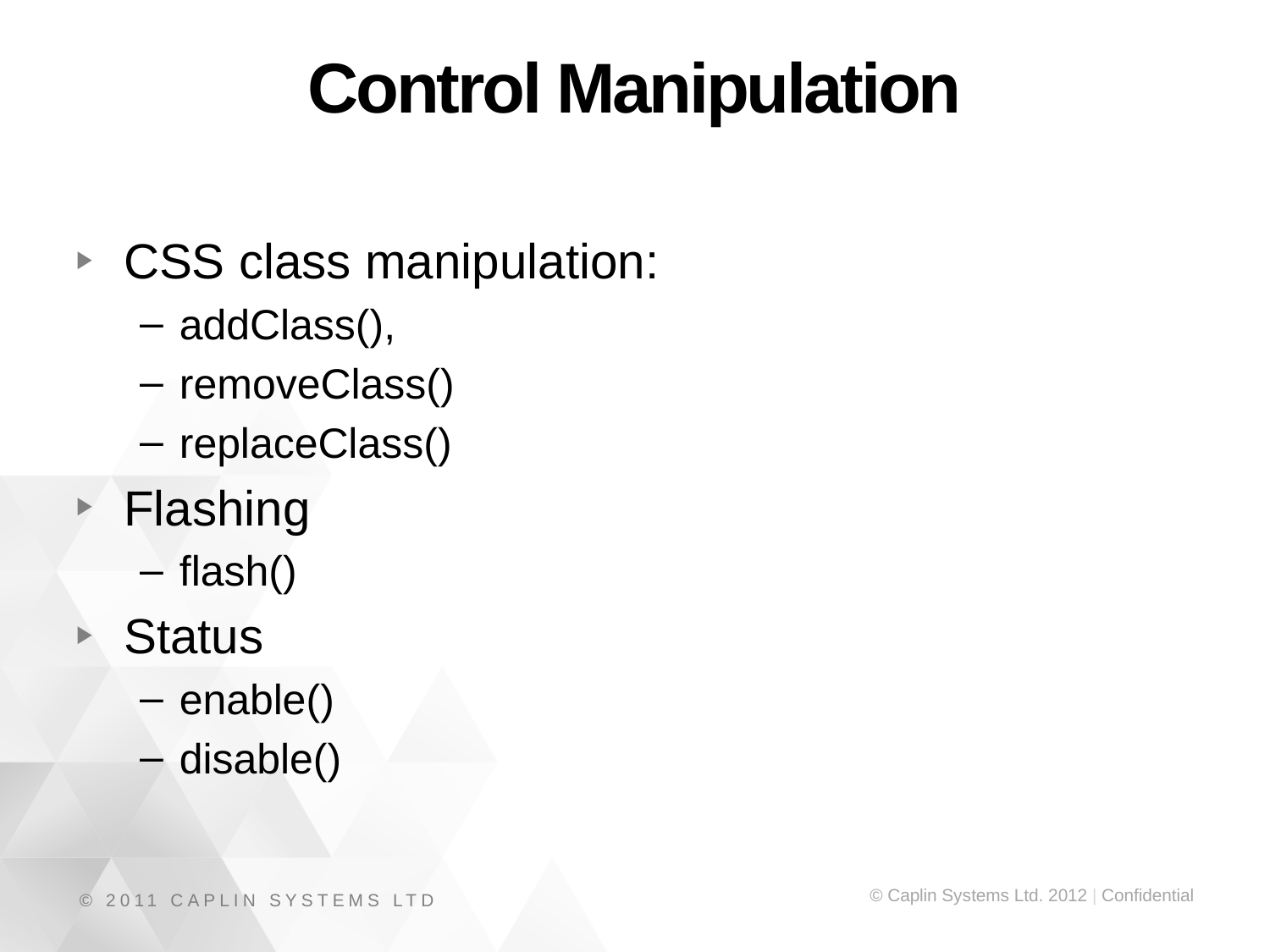

Control Manipulation
# Grid Component
CSS class manipulation:
addClass(),
removeClass()
replaceClass()
Flashing
flash()
Status
enable()
disable()

© 2011 CAPLIN SYSTEMS LTD